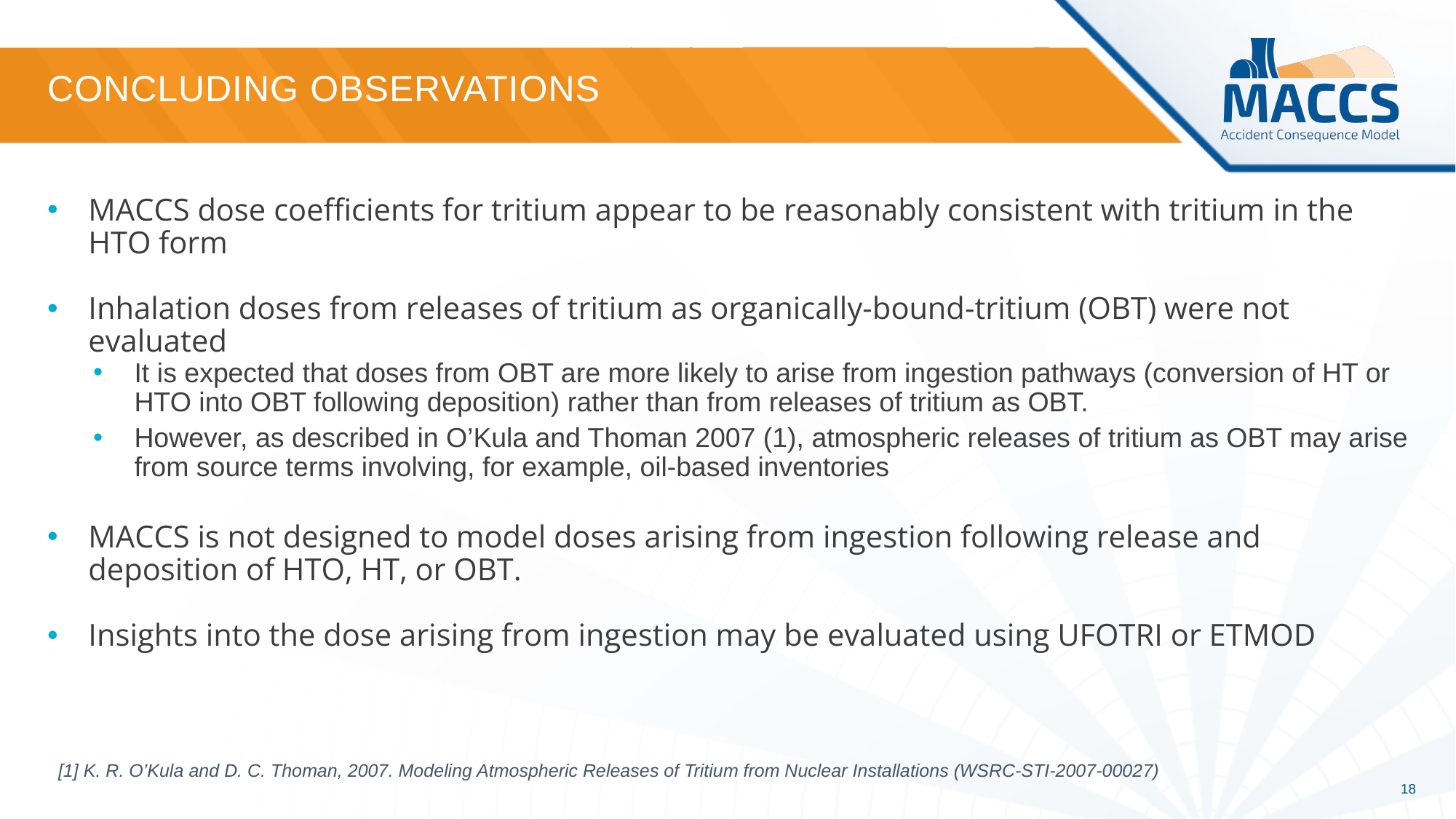

# Concluding observations

MACCS dose coefficients for tritium appear to be reasonably consistent with tritium in the HTO form

Inhalation doses from releases of tritium as organically-bound-tritium (OBT) were not evaluated
It is expected that doses from OBT are more likely to arise from ingestion pathways (conversion of HT or HTO into OBT following deposition) rather than from releases of tritium as OBT.
However, as described in O’Kula and Thoman 2007 (1), atmospheric releases of tritium as OBT may arise from source terms involving, for example, oil-based inventories

MACCS is not designed to model doses arising from ingestion following release and deposition of HTO, HT, or OBT.

Insights into the dose arising from ingestion may be evaluated using UFOTRI or ETMOD

[1] K. R. O’Kula and D. C. Thoman, 2007. Modeling Atmospheric Releases of Tritium from Nuclear Installations (WSRC-STI-2007-00027)
18